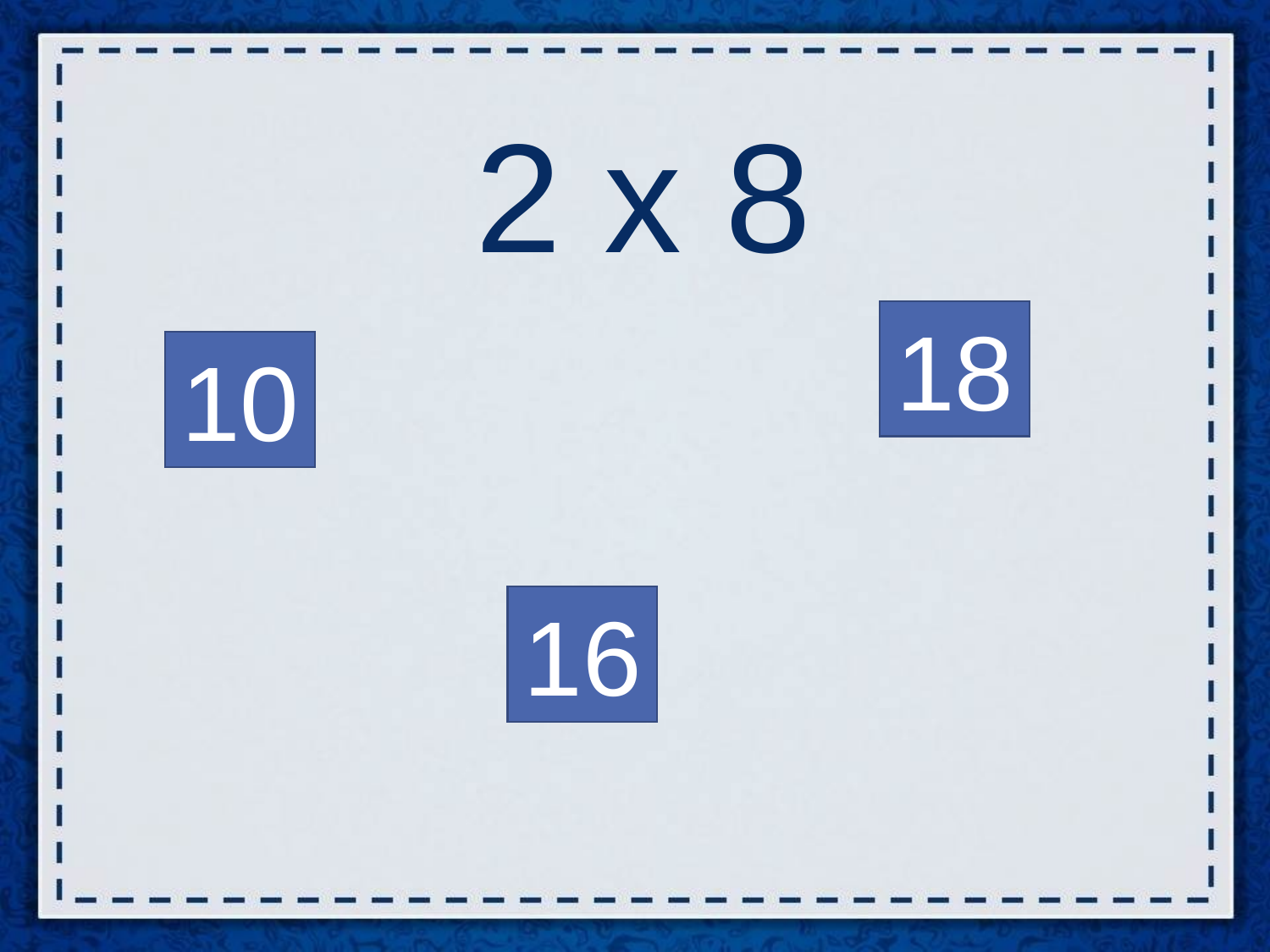

# 2 х 8

18
10
16